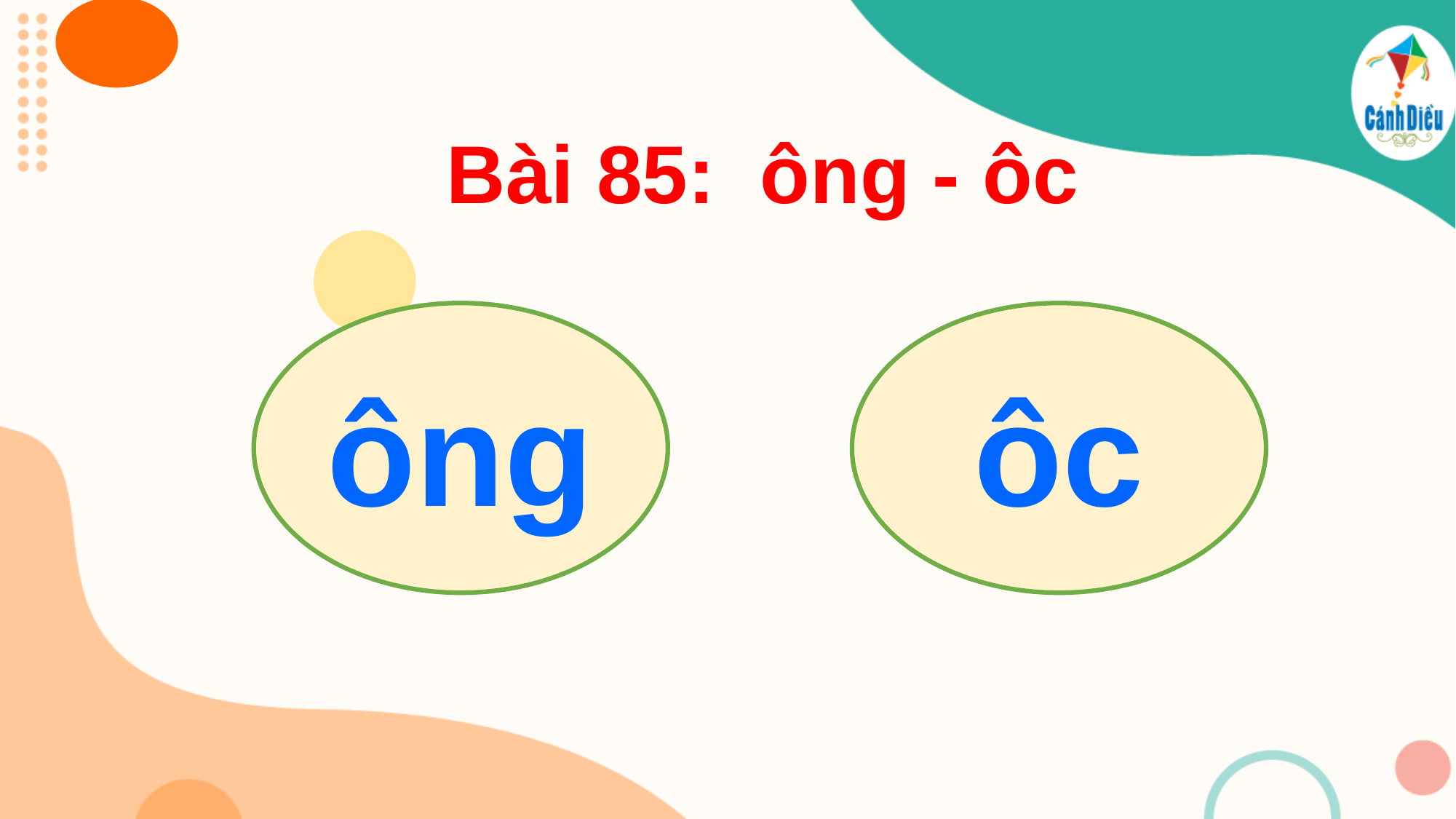

Bài 85:  ông - ôc
ôc
ông